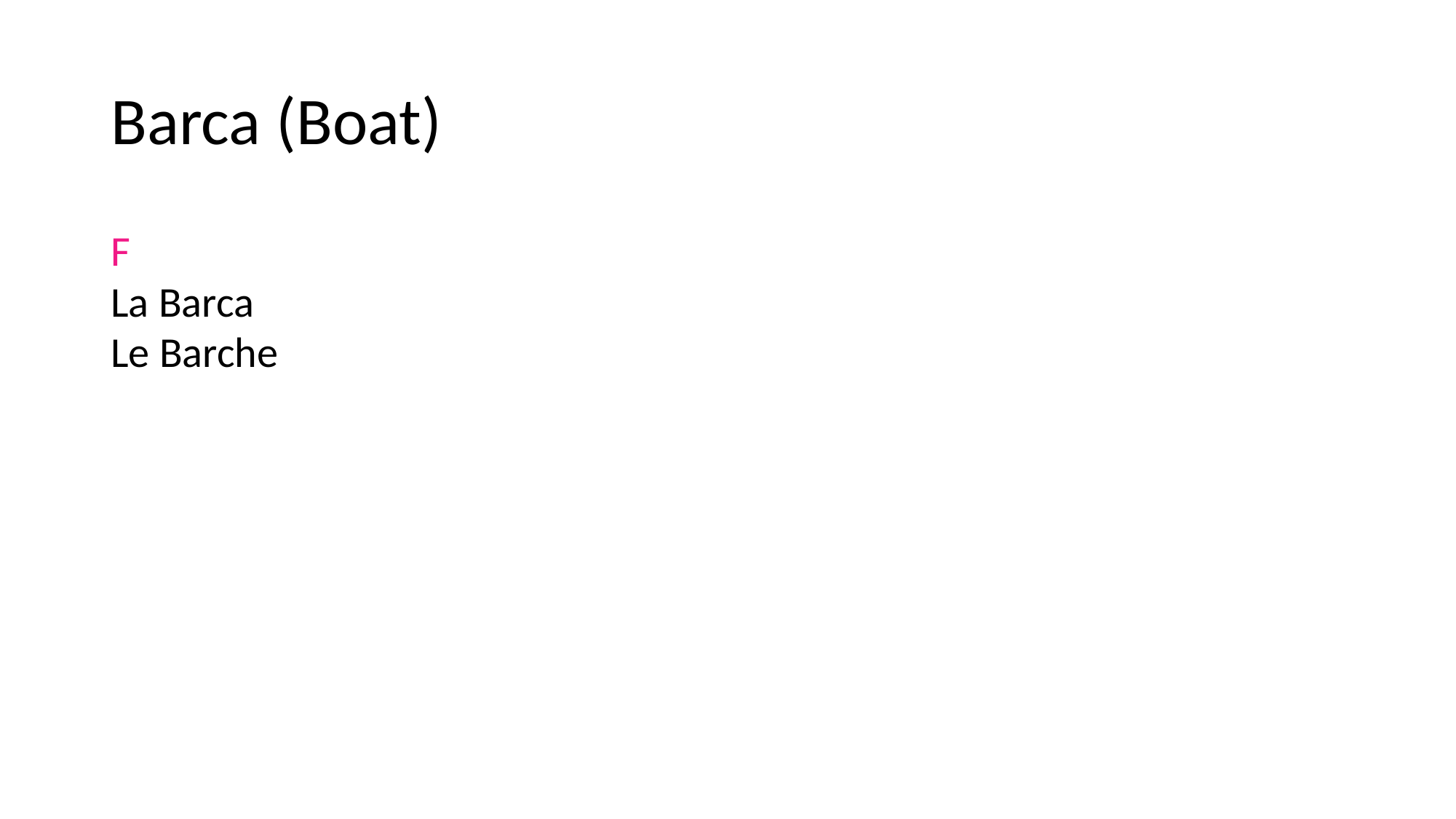

# Barca (Boat)
F
La Barca
Le Barche